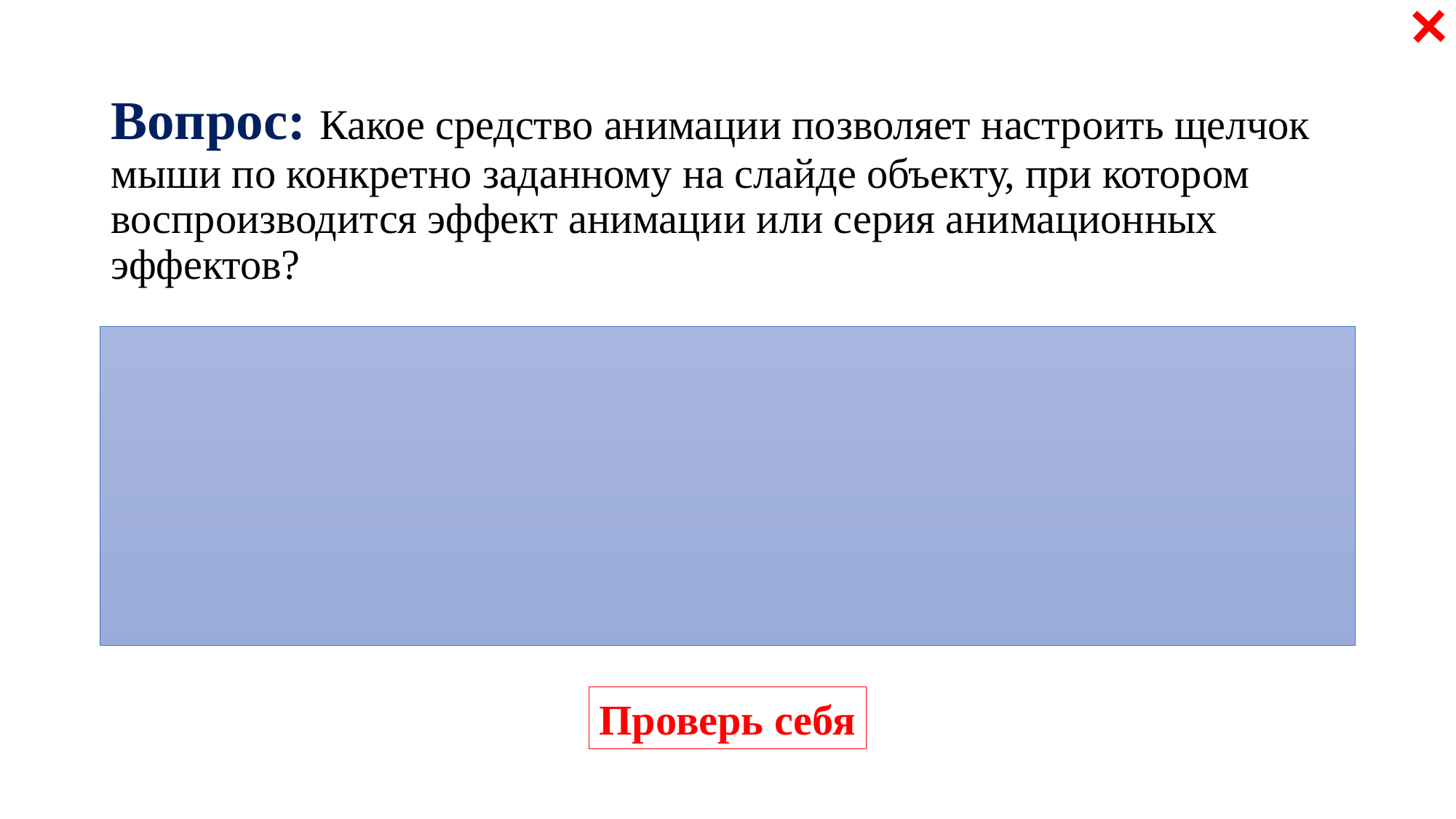

# Вопрос: Какое средство анимации позволяет настроить щелчок мыши по конкретно заданному на слайде объекту, при котором воспроизводится эффект анимации или серия анимационных эффектов?

Ответ: Триггер
Проверь себя